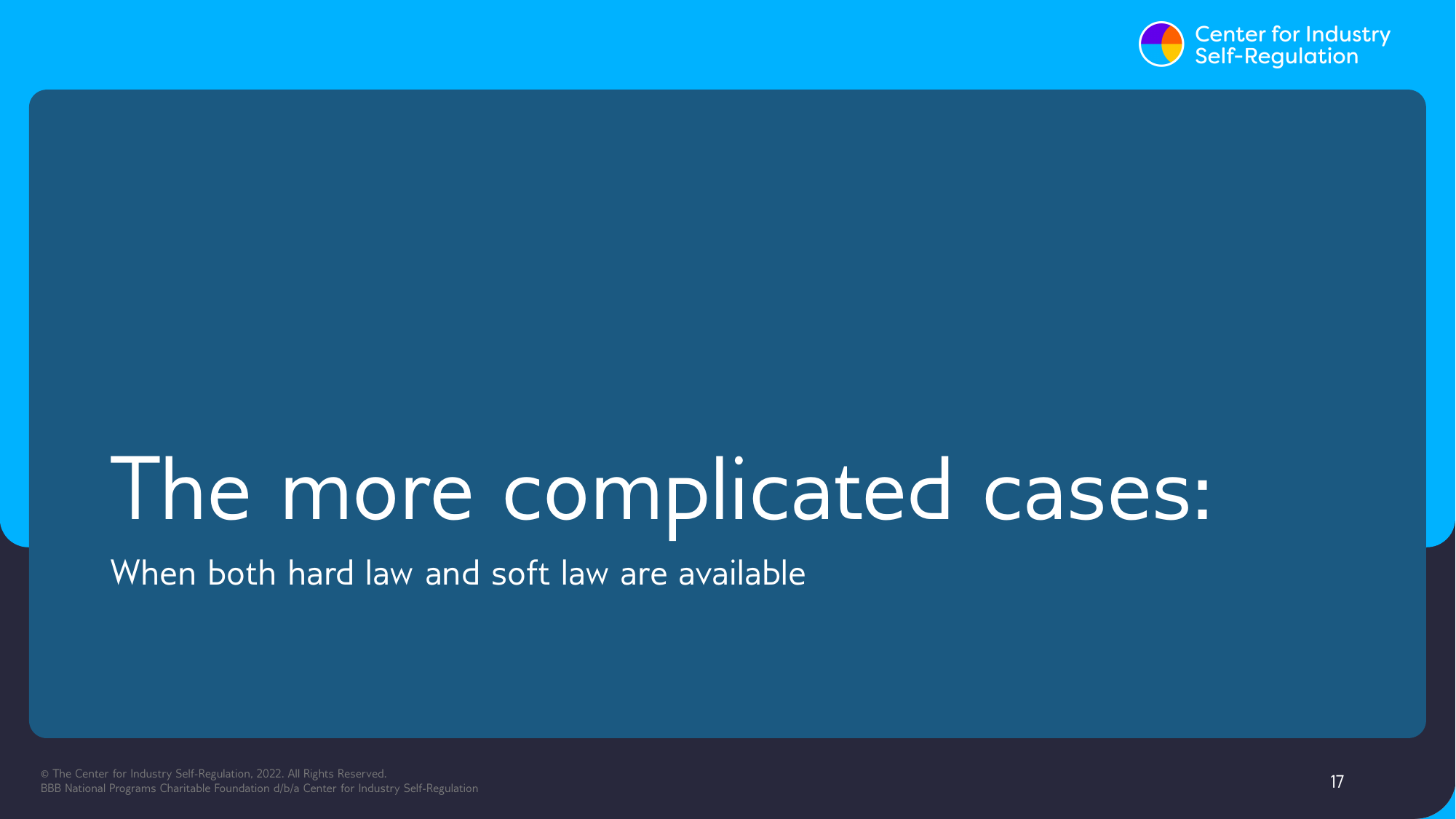

# The more complicated cases:​
When both hard law and soft law are available​

17